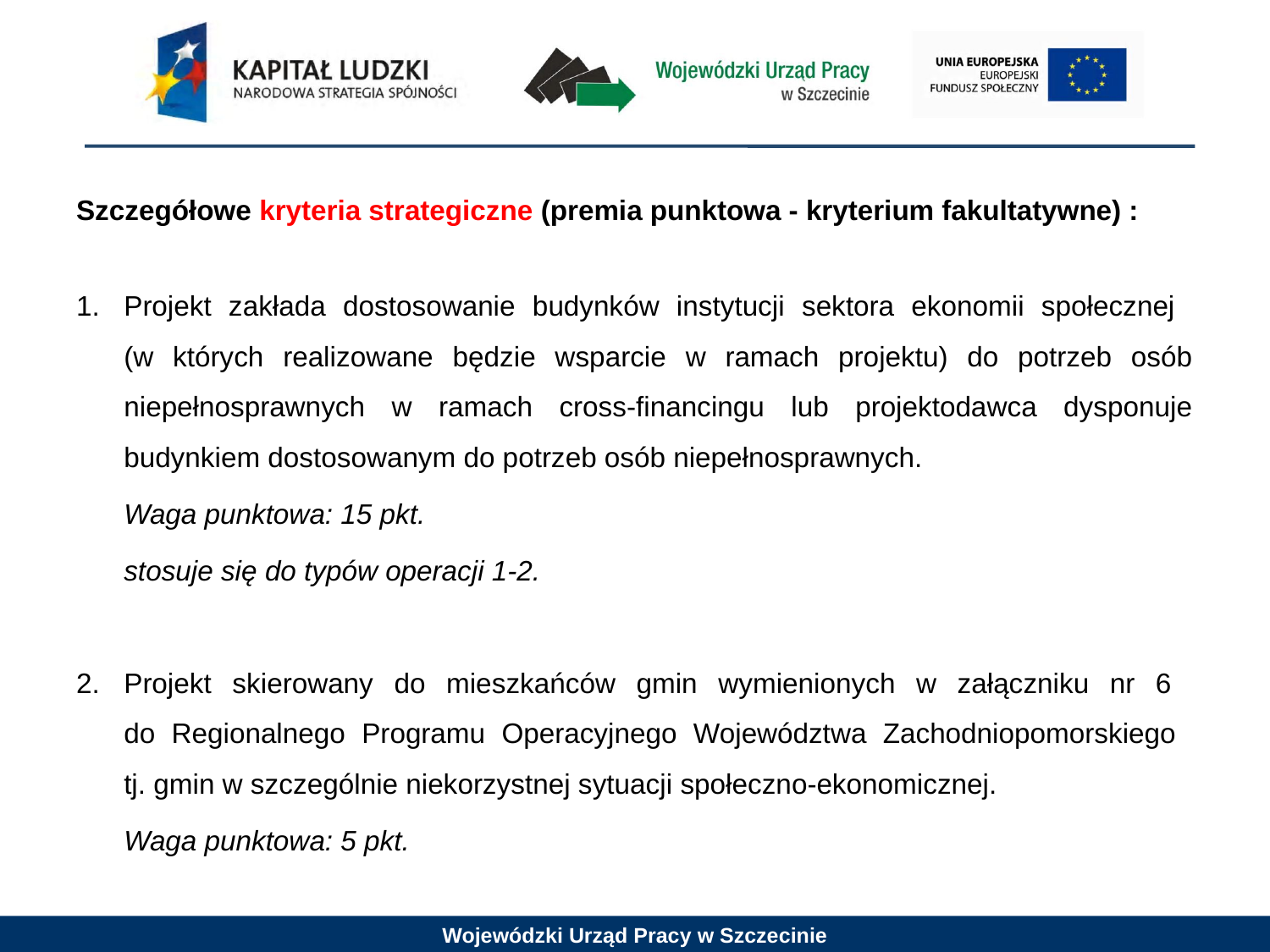

Szczegółowe kryteria strategiczne (premia punktowa - kryterium fakultatywne) :

Projekt zakłada dostosowanie budynków instytucji sektora ekonomii społecznej
(w których realizowane będzie wsparcie w ramach projektu) do potrzeb osób niepełnosprawnych w ramach cross-financingu lub projektodawca dysponuje budynkiem dostosowanym do potrzeb osób niepełnosprawnych.
	Waga punktowa: 15 pkt.
	stosuje się do typów operacji 1-2.

Projekt skierowany do mieszkańców gmin wymienionych w załączniku nr 6
do Regionalnego Programu Operacyjnego Województwa Zachodniopomorskiego
tj. gmin w szczególnie niekorzystnej sytuacji społeczno-ekonomicznej.
	Waga punktowa: 5 pkt.